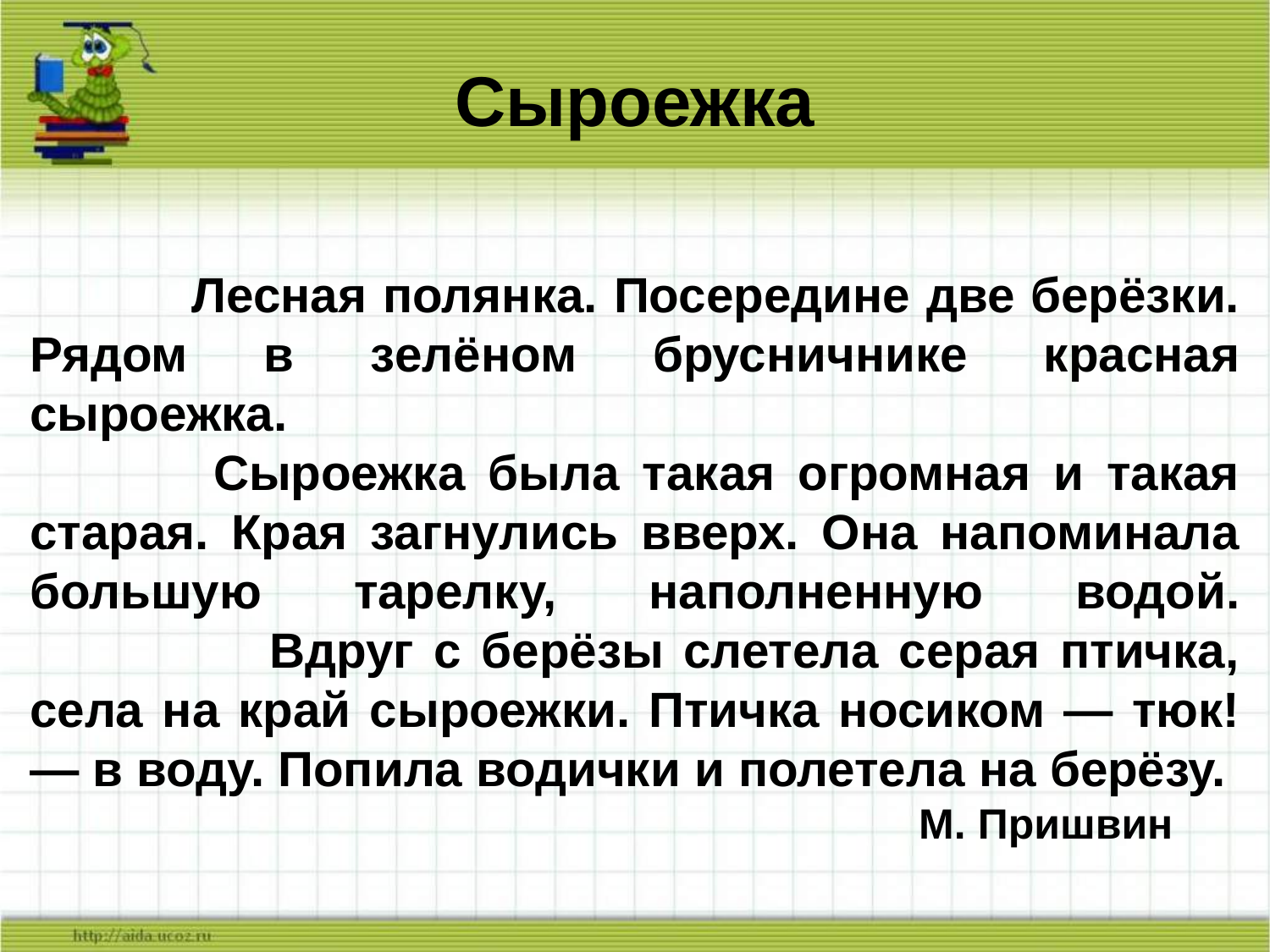

# Сыроежка

          Лесная полянка. Посередине две берёзки. Рядом в зелёном брусничнике красная сыроежка.
        Сыроежка была такая огромная и такая старая. Края загнулись вверх. Она напоминала большую тарелку, наполненную водой.
            Вдруг с берёзы слетела серая птичка, села на край сыроежки. Птичка носиком — тюк! — в воду. Попила водички и полетела на берёзу.
                                                                           М. Пришвин